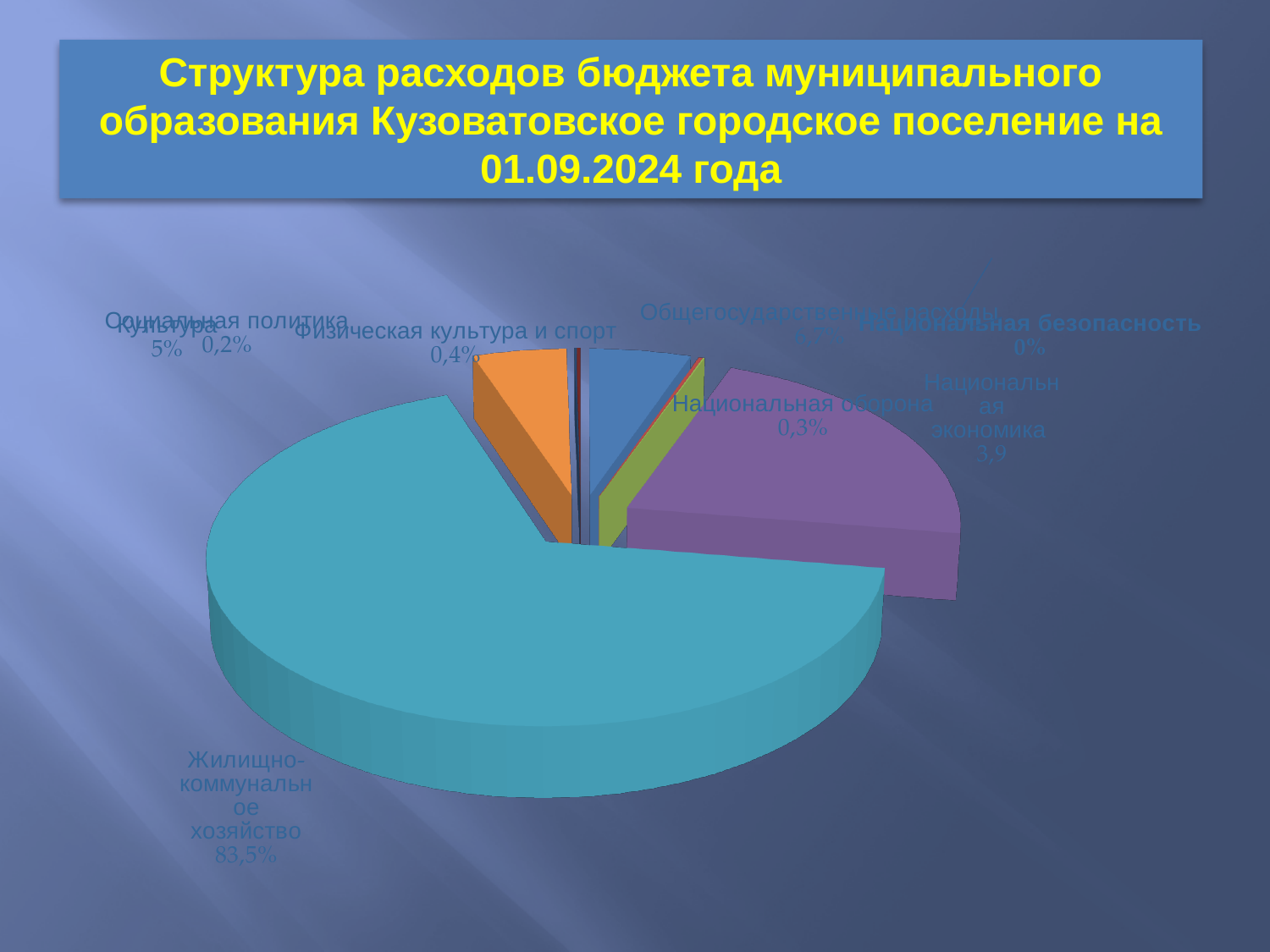

# Структура расходов бюджета муниципального образования Кузоватовское городское поселение на 01.09.2024 года

[unsupported chart]